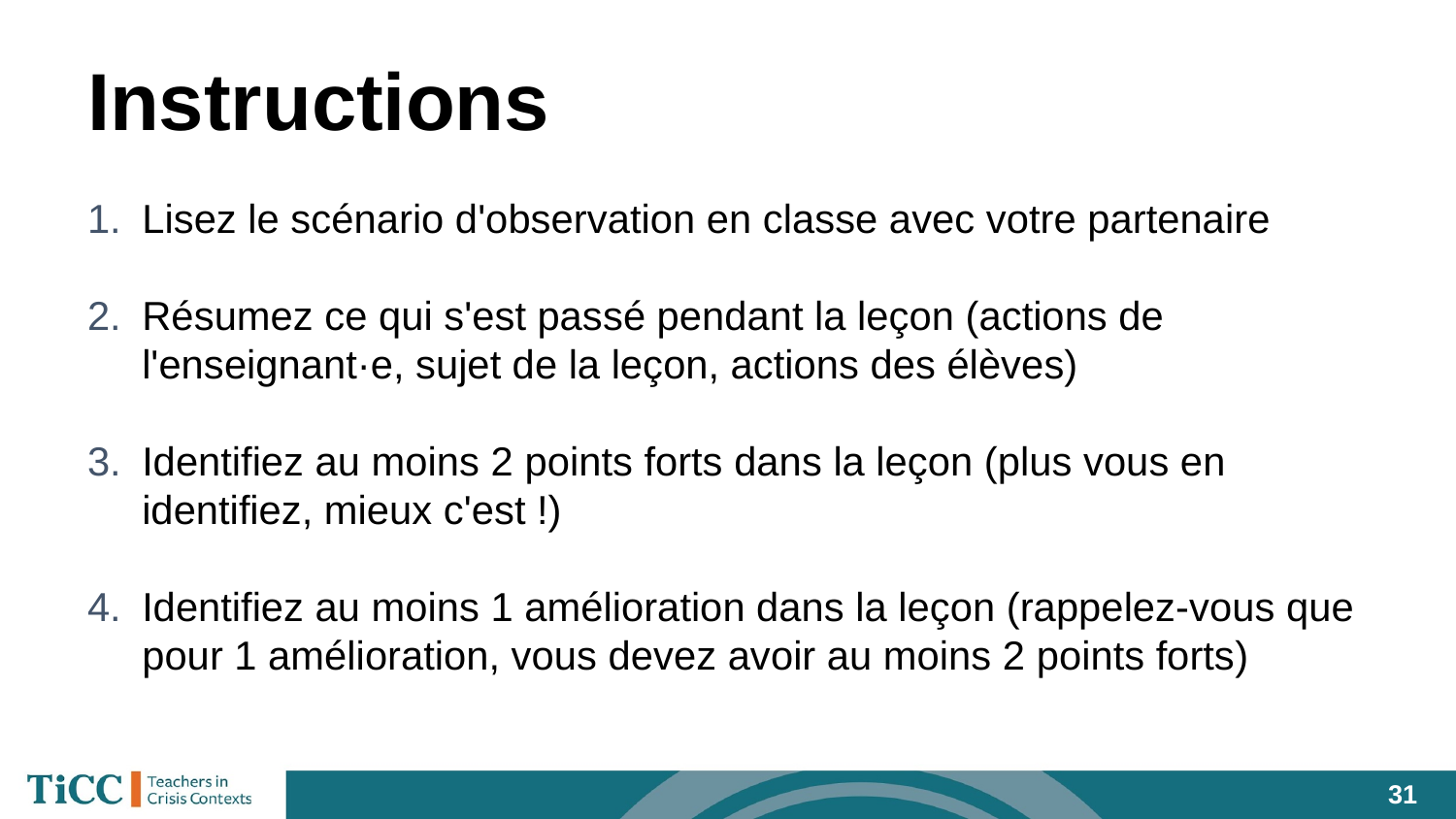

# Instructions
Lisez le scénario d'observation en classe avec votre partenaire

Résumez ce qui s'est passé pendant la leçon (actions de l'enseignant·e, sujet de la leçon, actions des élèves)

Identifiez au moins 2 points forts dans la leçon (plus vous en identifiez, mieux c'est !)

Identifiez au moins 1 amélioration dans la leçon (rappelez-vous que pour 1 amélioration, vous devez avoir au moins 2 points forts)
31